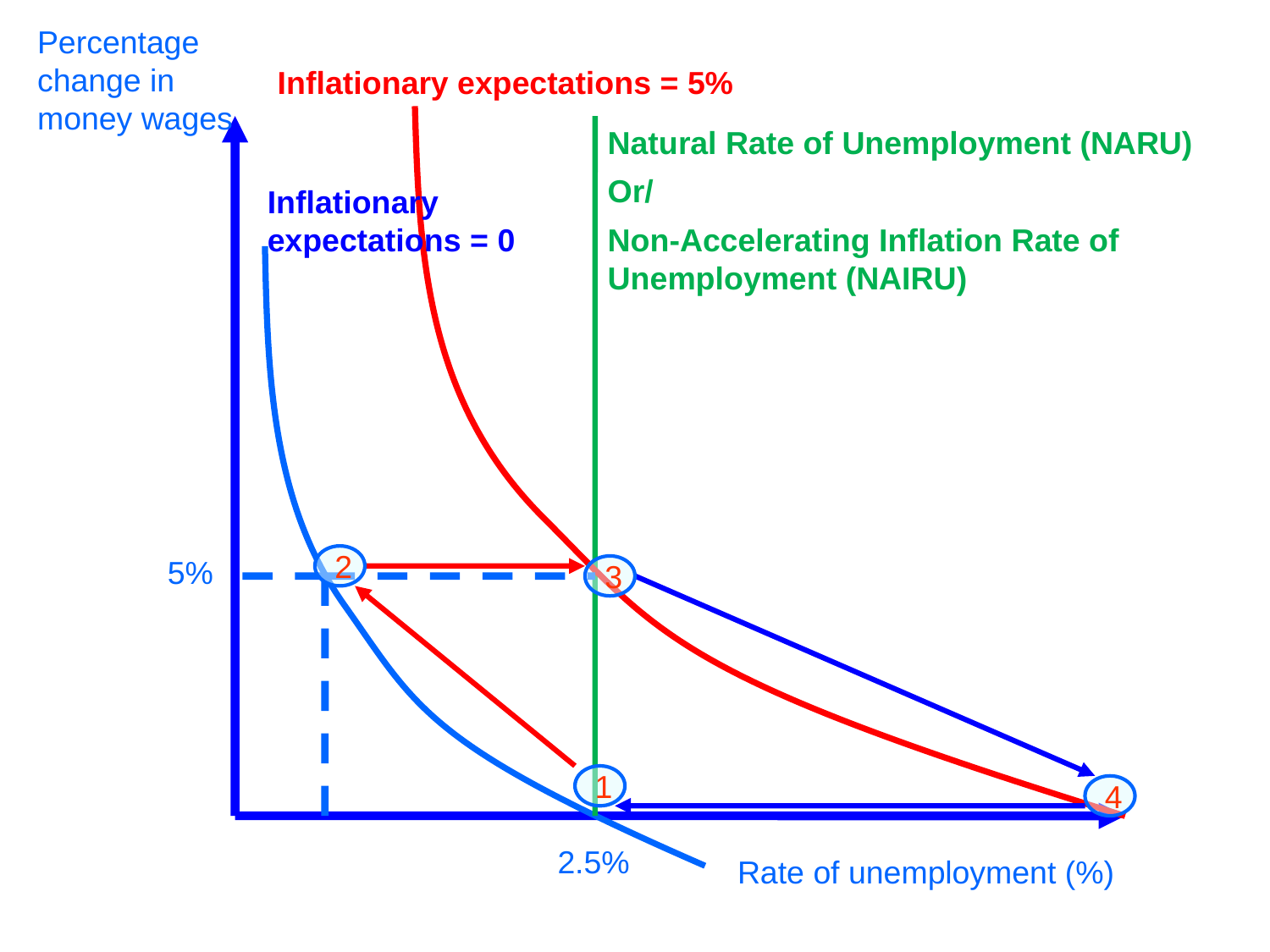

Percentage change in money wages
Inflationary expectations = 5%

Natural Rate of Unemployment (NARU)
Or/
Non-Accelerating Inflation Rate of Unemployment (NAIRU)
Inflationary expectations = 0

2
5%
3

1
4

2.5%
Rate of unemployment (%)